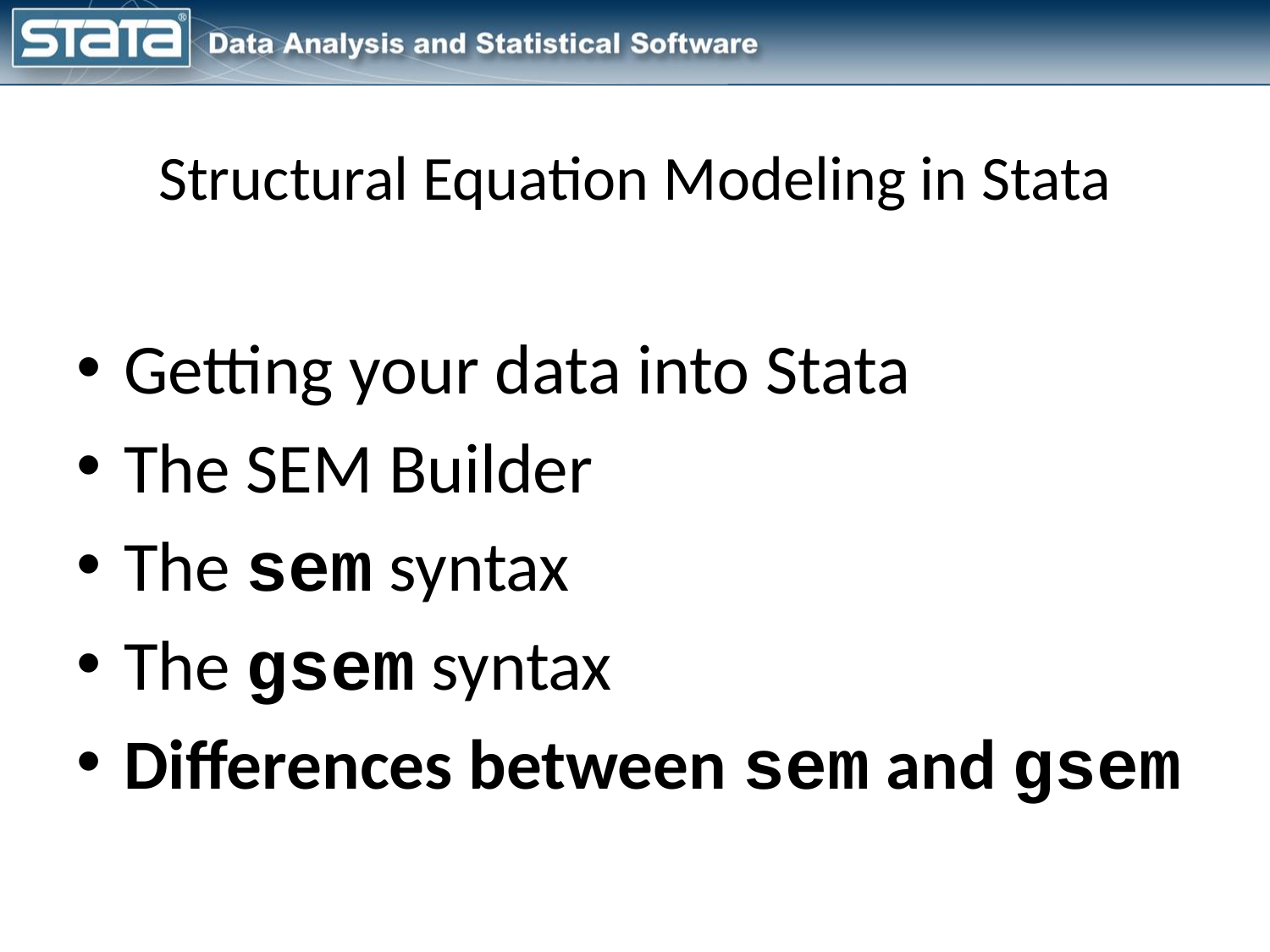

# Structural Equation Modeling in Stata
Getting your data into Stata
The SEM Builder
The sem syntax
The gsem syntax
Differences between sem and gsem